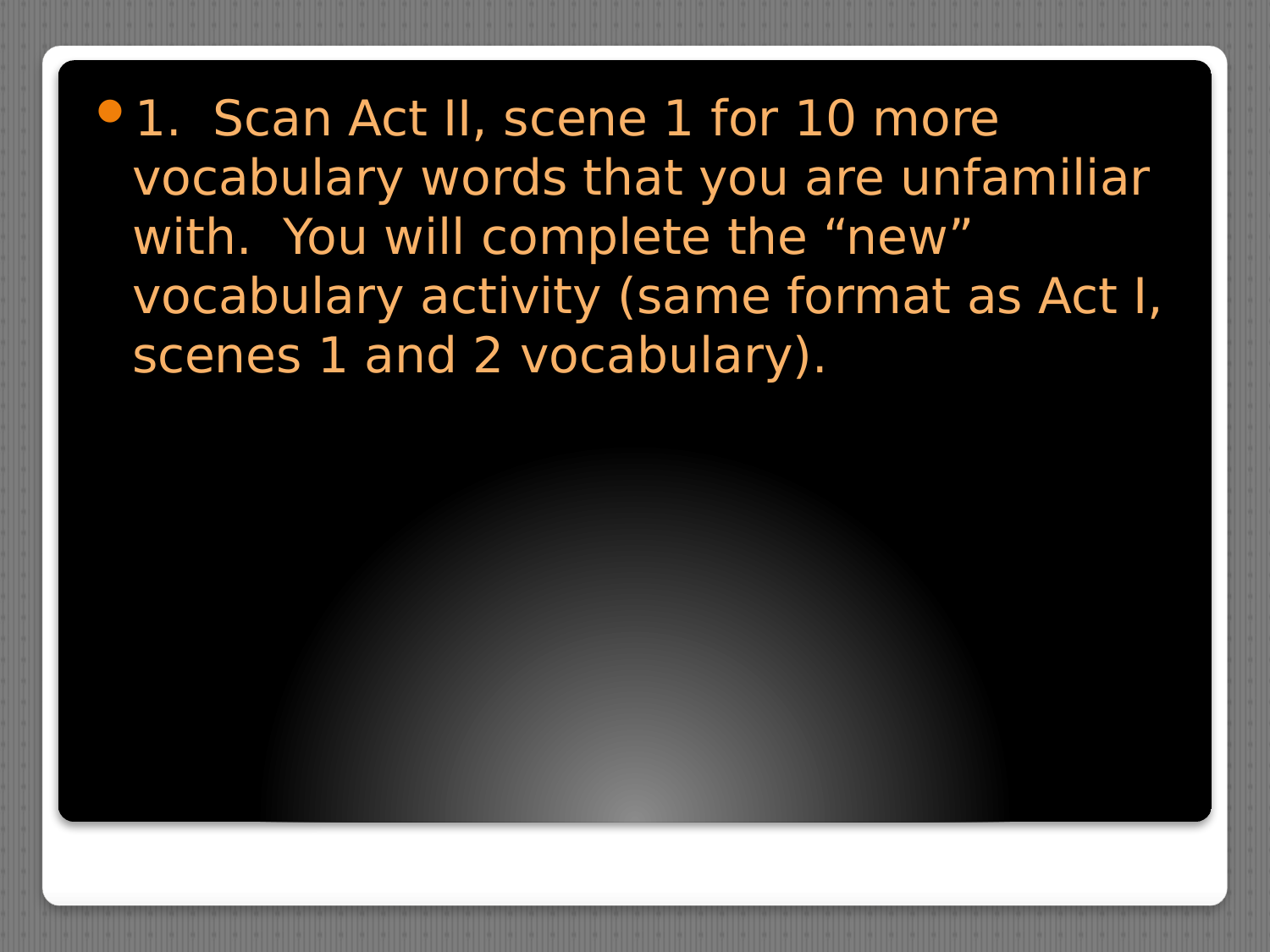

1.  Scan Act II, scene 1 for 10 more vocabulary words that you are unfamiliar with.  You will complete the “new”  vocabulary activity (same format as Act I, scenes 1 and 2 vocabulary).

#